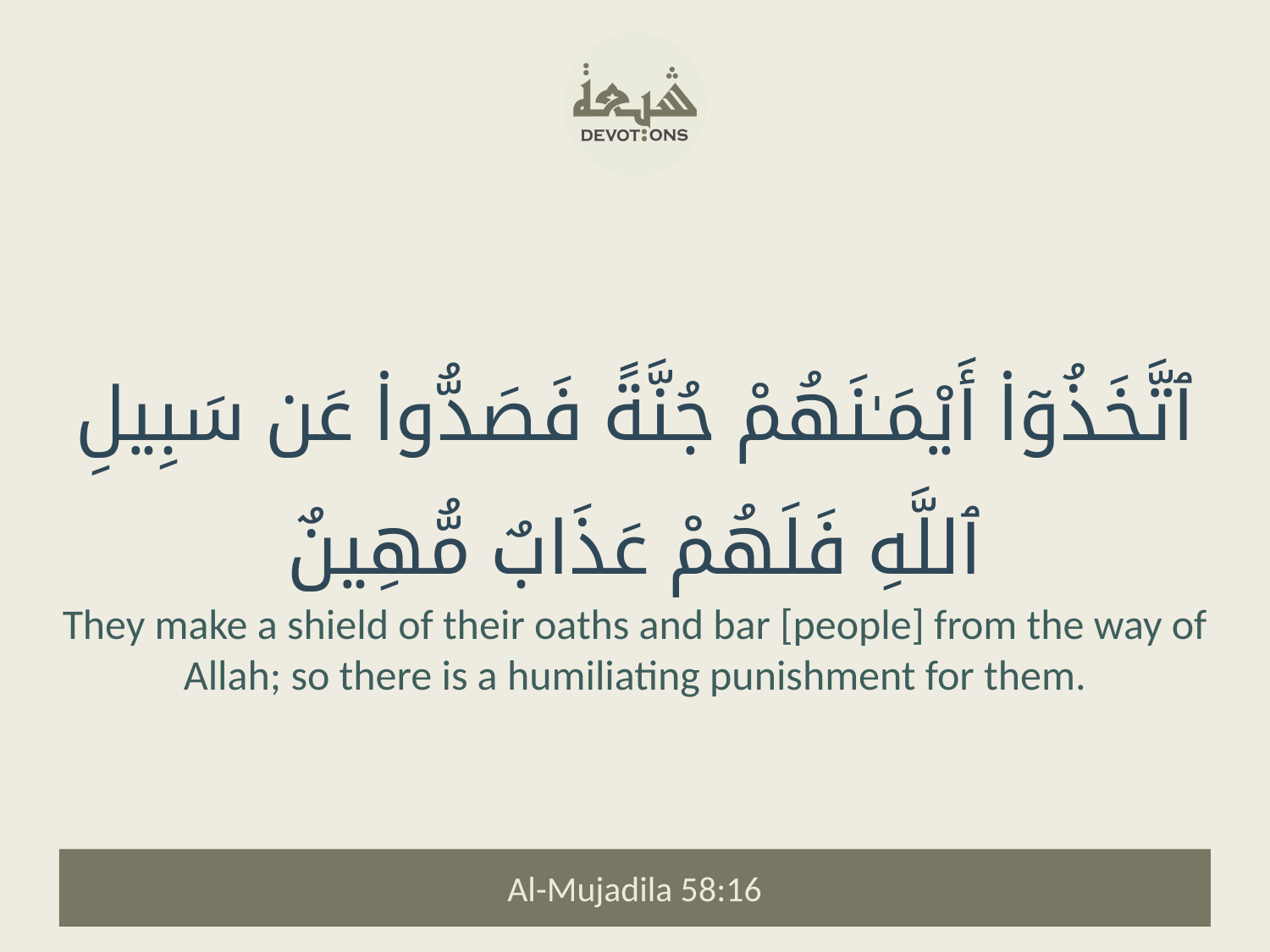

ٱتَّخَذُوٓا۟ أَيْمَـٰنَهُمْ جُنَّةً فَصَدُّوا۟ عَن سَبِيلِ ٱللَّهِ فَلَهُمْ عَذَابٌ مُّهِينٌ
They make a shield of their oaths and bar [people] from the way of Allah; so there is a humiliating punishment for them.
Al-Mujadila 58:16